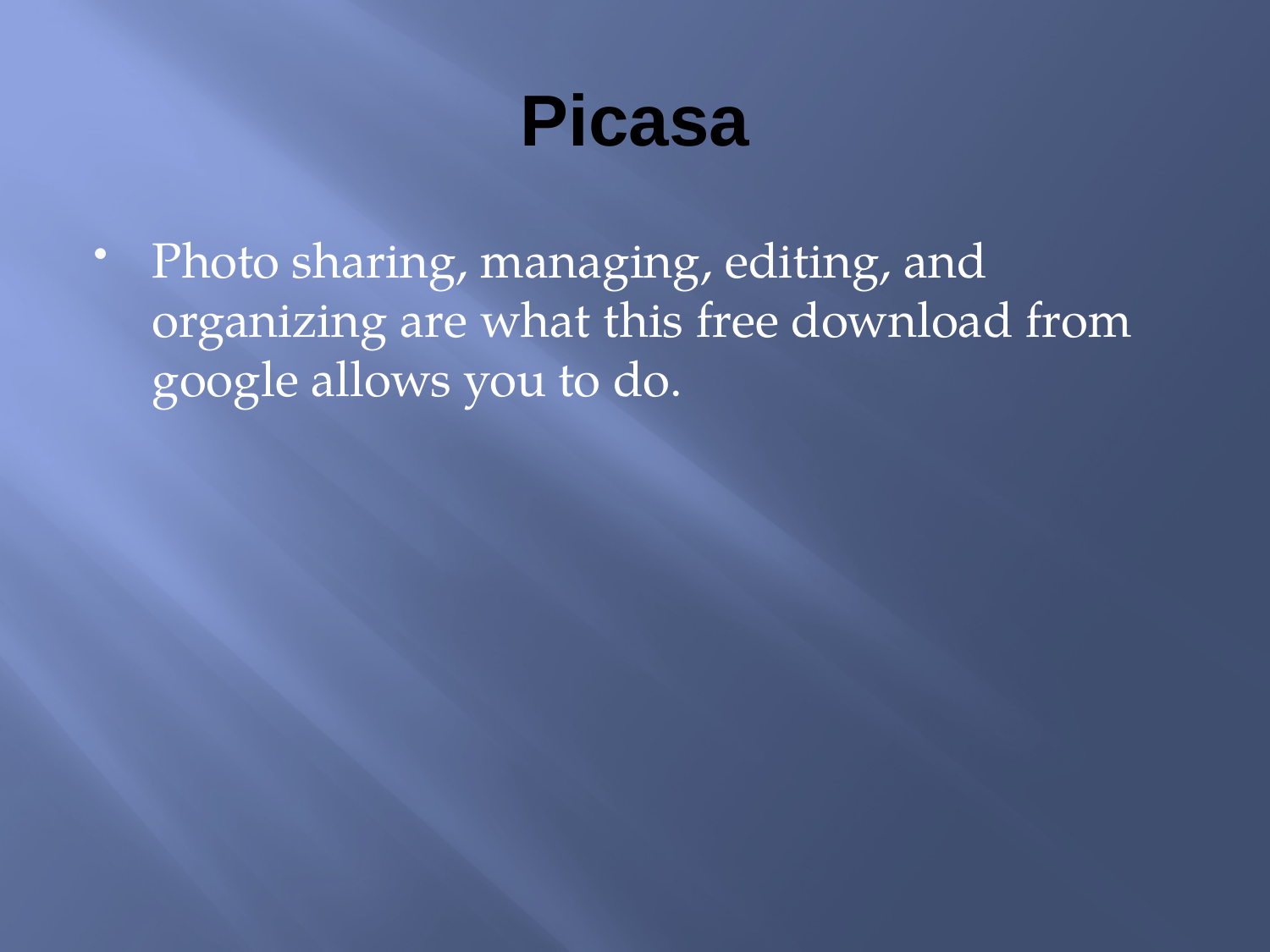

# Picasa
Photo sharing, managing, editing, and organizing are what this free download from google allows you to do.